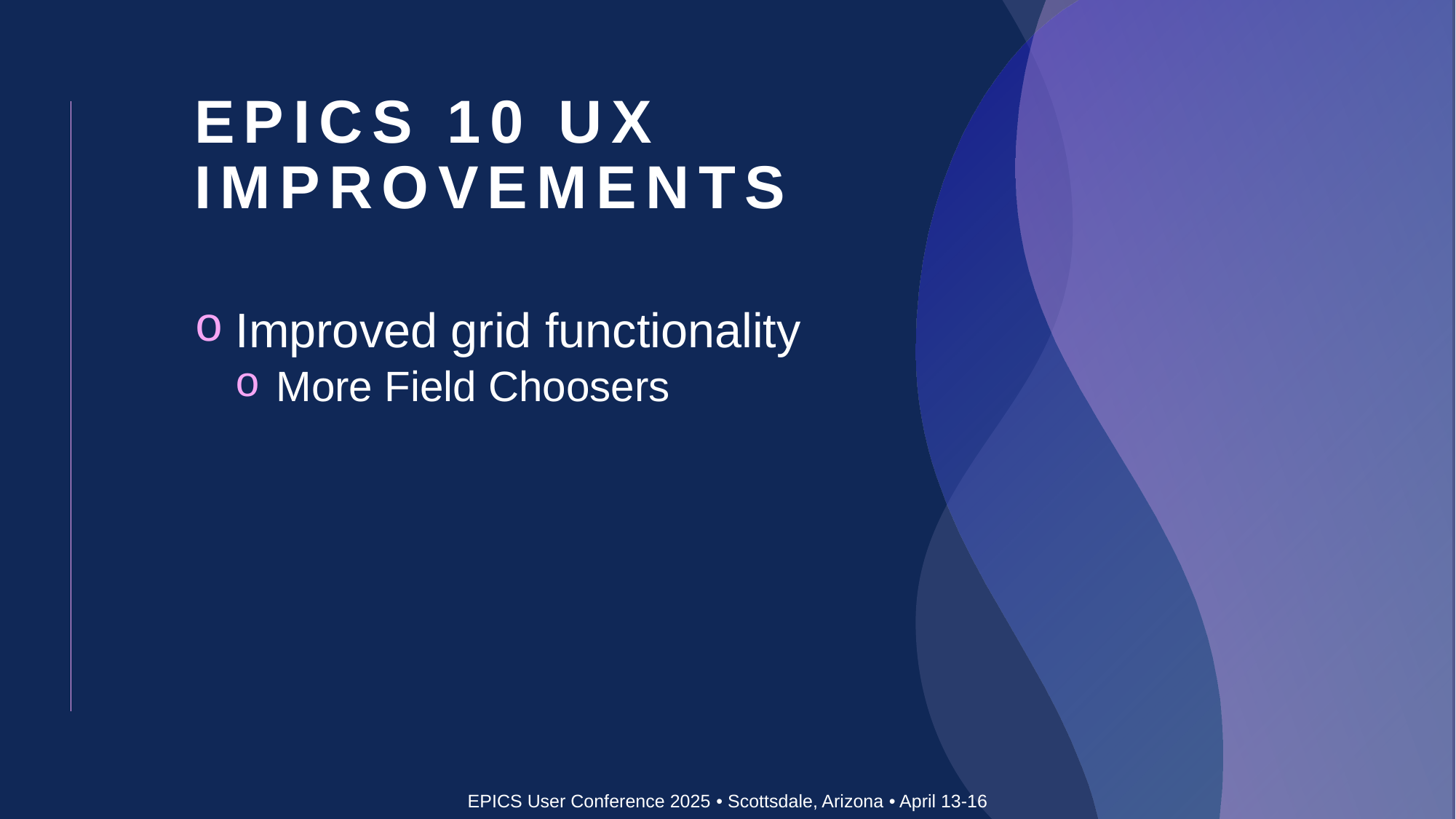

# EPICS 10 UX Improvements
Improved grid functionality
More Field Choosers